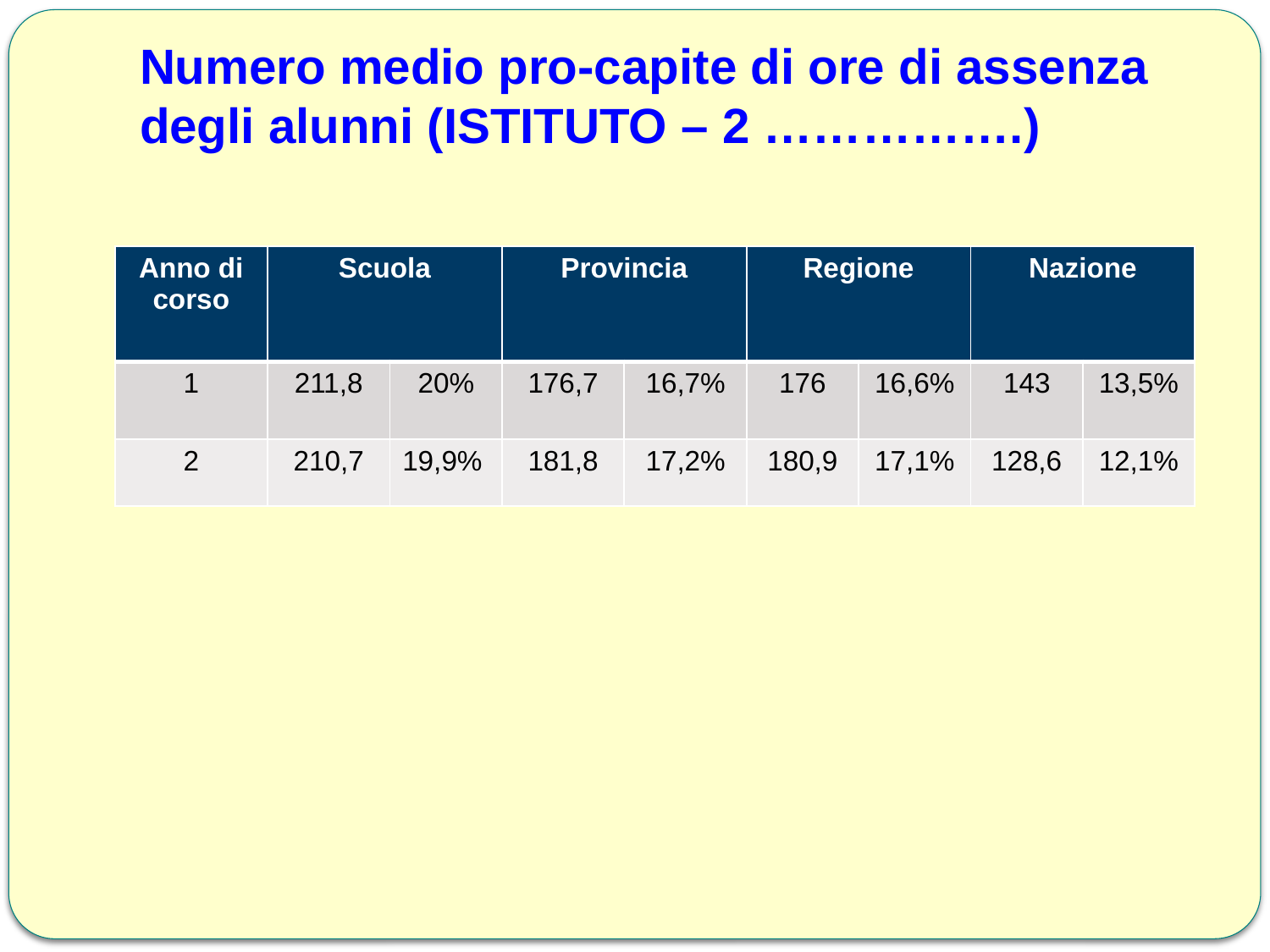

# Numero medio pro-capite di ore di assenza degli alunni (ISTITUTO – 2 …………….)
| Anno di corso | Scuola |  | Provincia |  | Regione |  | Nazione |  |
| --- | --- | --- | --- | --- | --- | --- | --- | --- |
| 1 | 211,8 | 20% | 176,7 | 16,7% | 176 | 16,6% | 143 | 13,5% |
| 2 | 210,7 | 19,9% | 181,8 | 17,2% | 180,9 | 17,1% | 128,6 | 12,1% |